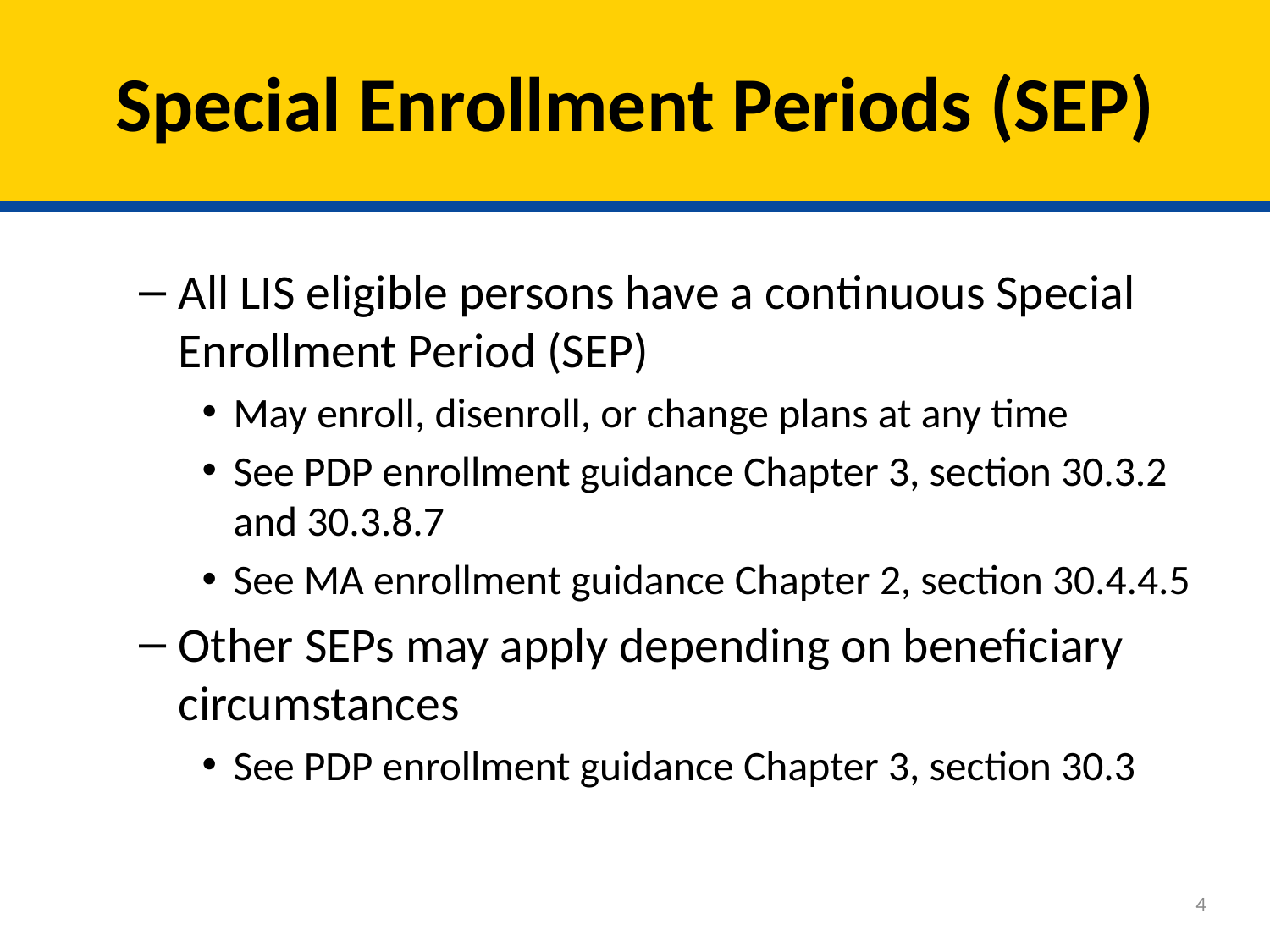

# Special Enrollment Periods (SEP)
All LIS eligible persons have a continuous Special Enrollment Period (SEP)
May enroll, disenroll, or change plans at any time
See PDP enrollment guidance Chapter 3, section 30.3.2 and 30.3.8.7
See MA enrollment guidance Chapter 2, section 30.4.4.5
Other SEPs may apply depending on beneficiary circumstances
See PDP enrollment guidance Chapter 3, section 30.3

4